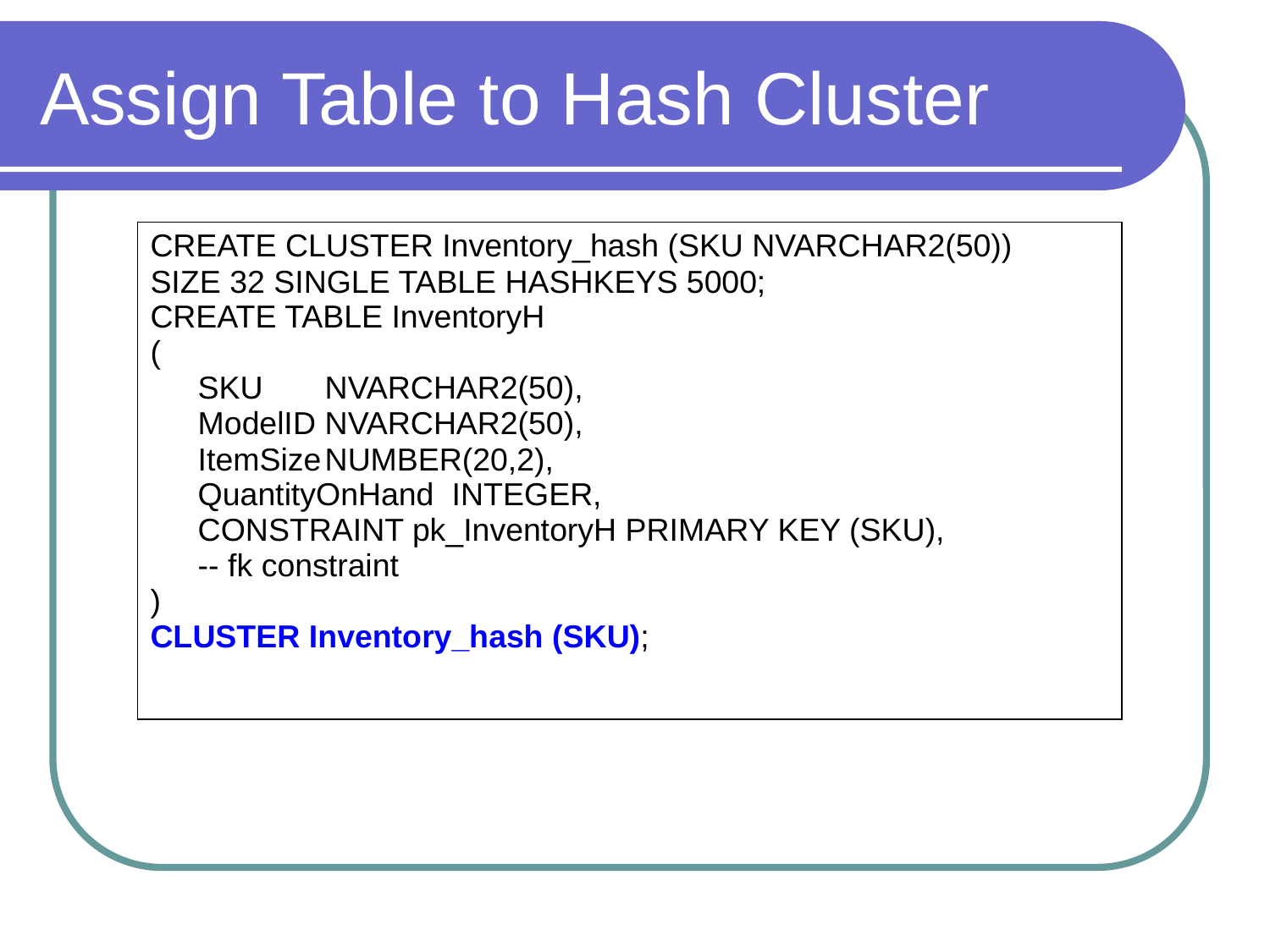

# Assign Table to Hash Cluster
| CREATE CLUSTER Inventory\_hash (SKU NVARCHAR2(50)) SIZE 32 SINGLE TABLE HASHKEYS 5000; CREATE TABLE InventoryH ( SKU NVARCHAR2(50), ModelID NVARCHAR2(50), ItemSize NUMBER(20,2), QuantityOnHand INTEGER, CONSTRAINT pk\_InventoryH PRIMARY KEY (SKU), -- fk constraint ) CLUSTER Inventory\_hash (SKU); |
| --- |